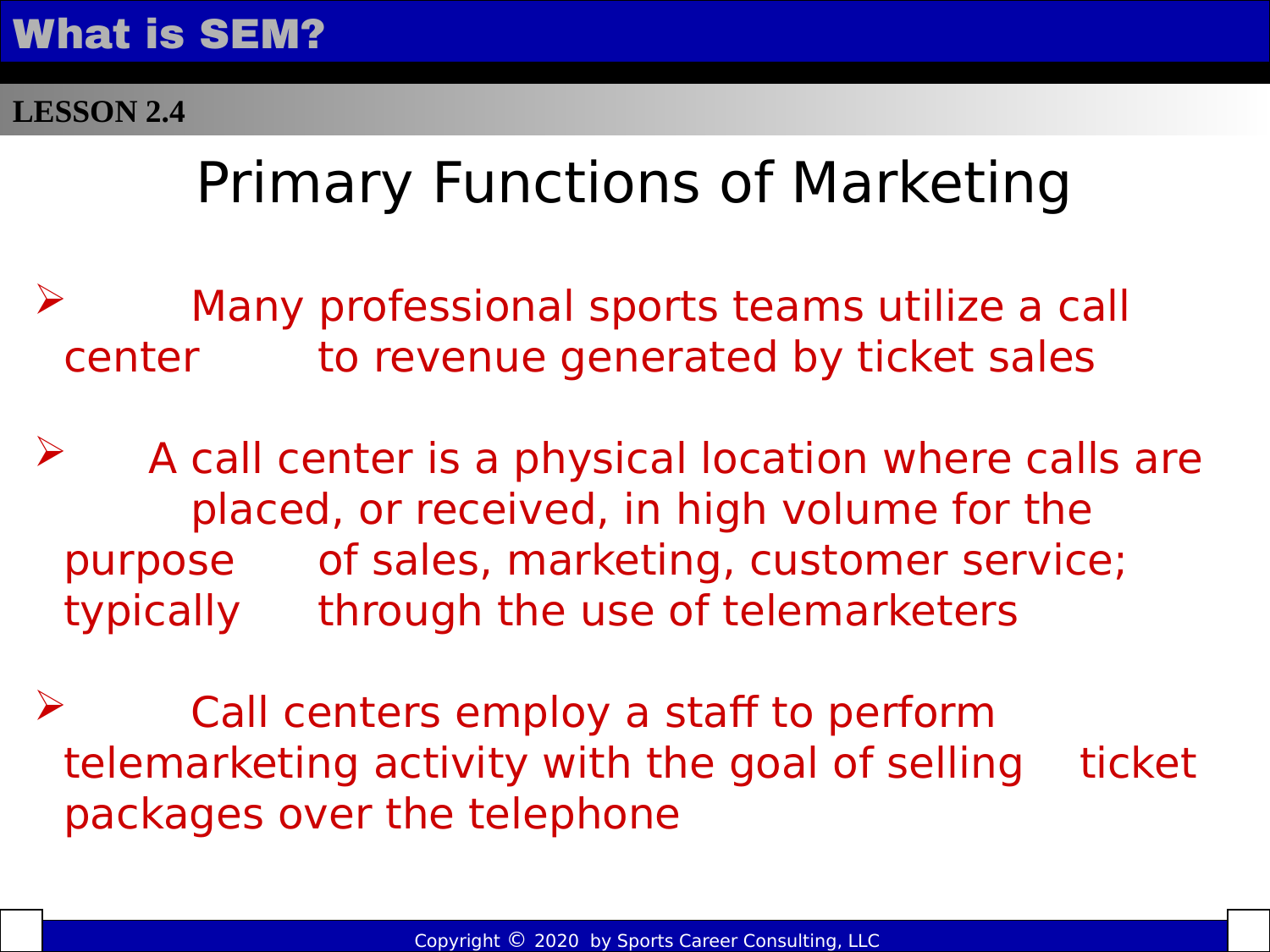

What is SEM?
LESSON 2.4
Primary Functions of Marketing

 	Many professional sports teams utilize a call center 	to revenue generated by ticket sales

      A call center is a physical location where calls are 	placed, or received, in high volume for the purpose 	of sales, marketing, customer service; typically 	through the use of telemarketers

 	Call centers employ a staff to perform 	telemarketing activity with the goal of selling 	ticket packages over the telephone

Copyright © 2020  by Sports Career Consulting, LLC